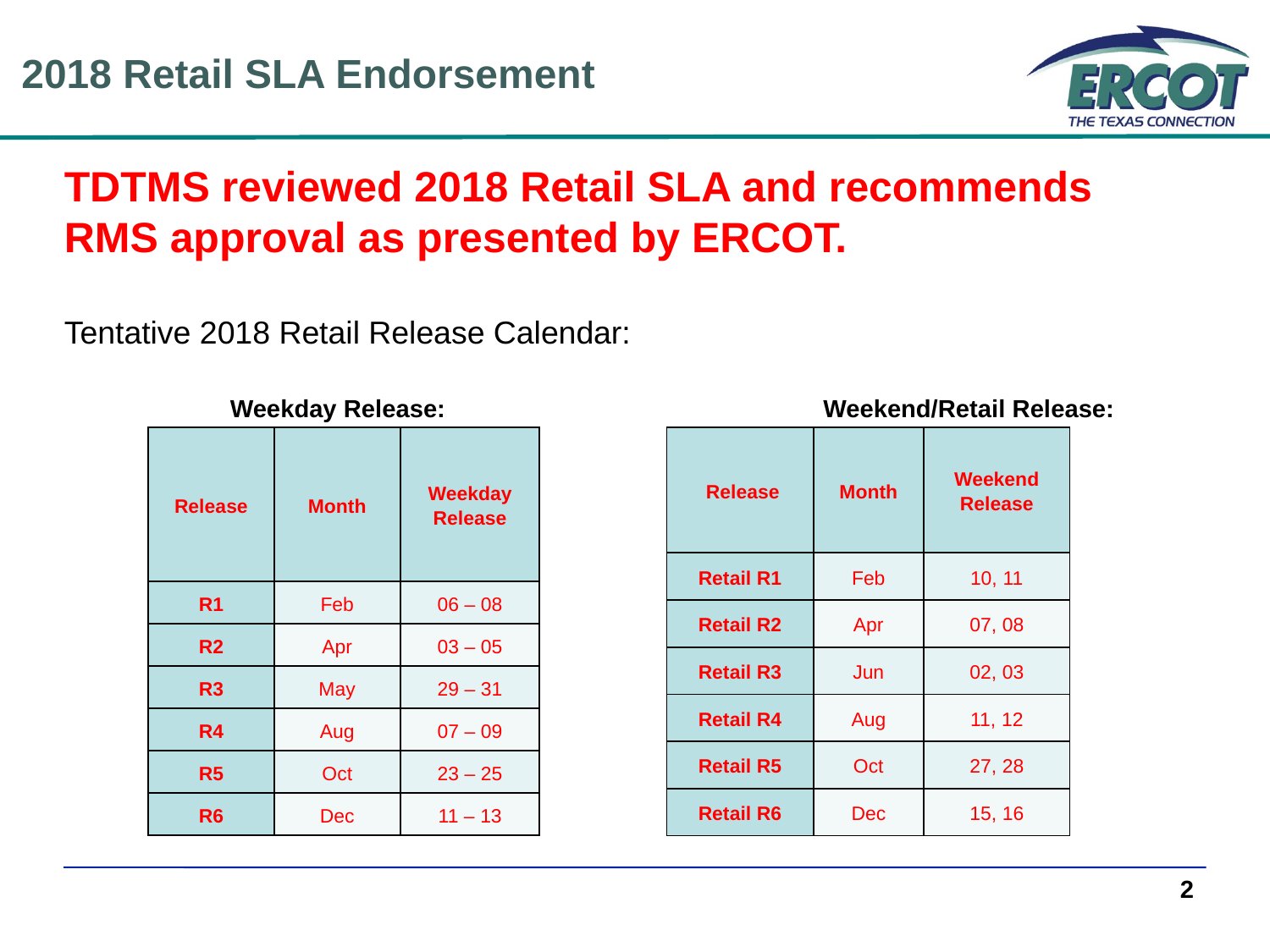

2018 Retail SLA Endorsement
TDTMS reviewed 2018 Retail SLA and recommends RMS approval as presented by ERCOT.

Tentative 2018 Retail Release Calendar:
         Weekday Release:			   Weekend/Retail Release:
| Release | Month | Weekday Release |
| --- | --- | --- |
| R1 | Feb | 06 – 08 |
| R2 | Apr | 03 – 05 |
| R3 | May | 29 – 31 |
| R4 | Aug | 07 – 09 |
| R5 | Oct | 23 – 25 |
| R6 | Dec | 11 – 13 |
| Release | Month | Weekend Release |
| --- | --- | --- |
| Retail R1 | Feb | 10, 11 |
| Retail R2 | Apr | 07, 08 |
| Retail R3 | Jun | 02, 03 |
| Retail R4 | Aug | 11, 12 |
| Retail R5 | Oct | 27, 28 |
| Retail R6 | Dec | 15, 16 |
2